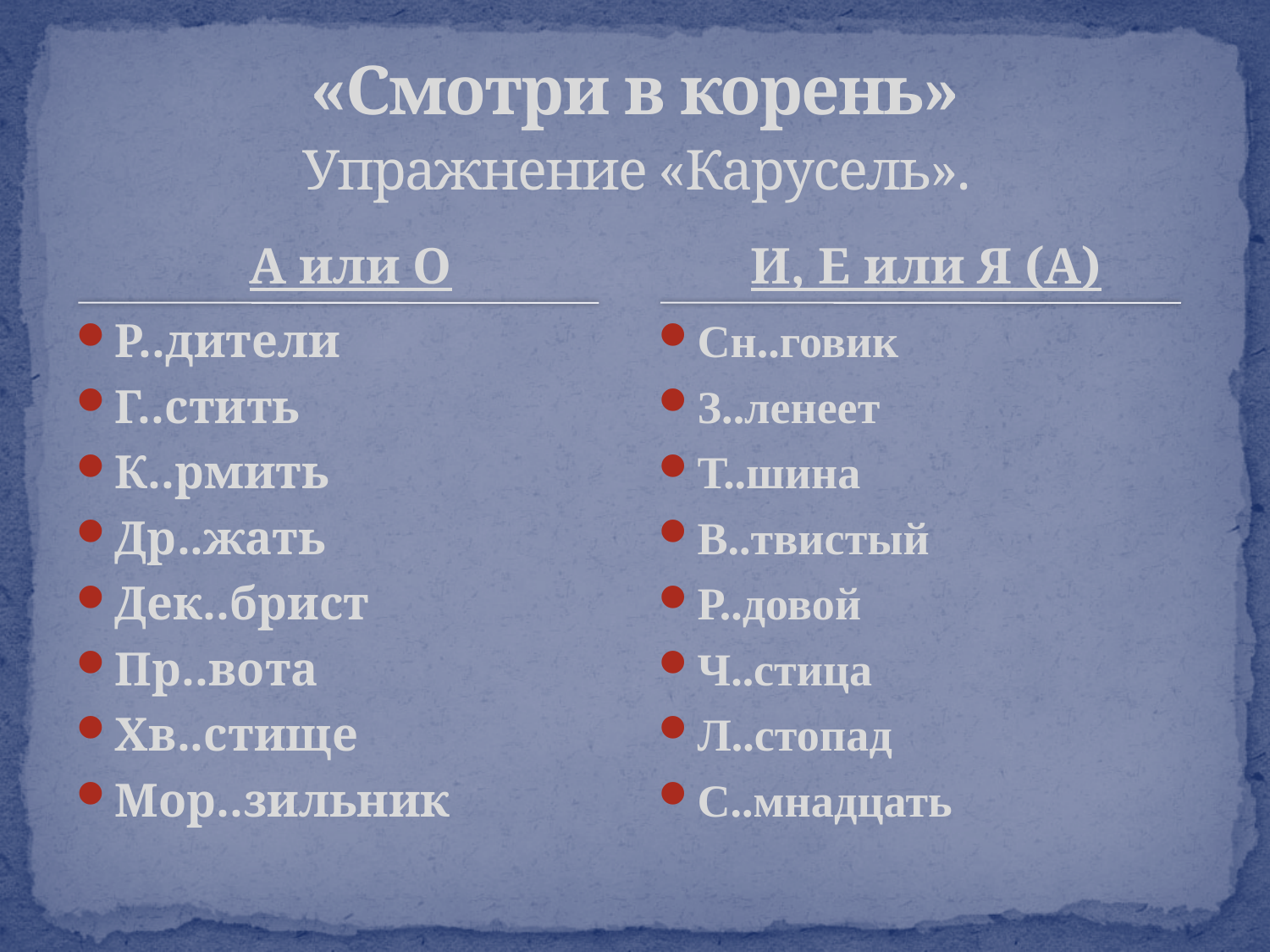

# «Смотри в корень» Упражнение «Карусель».
 А или О
И, Е или Я (А)
Р..дители
Г..стить
К..рмить
Др..жать
Дек..брист
Пр..вота
Хв..стище
Мор..зильник
Сн..говик
З..ленеет
Т..шина
В..твистый
Р..довой
Ч..стица
Л..стопад
С..мнадцать